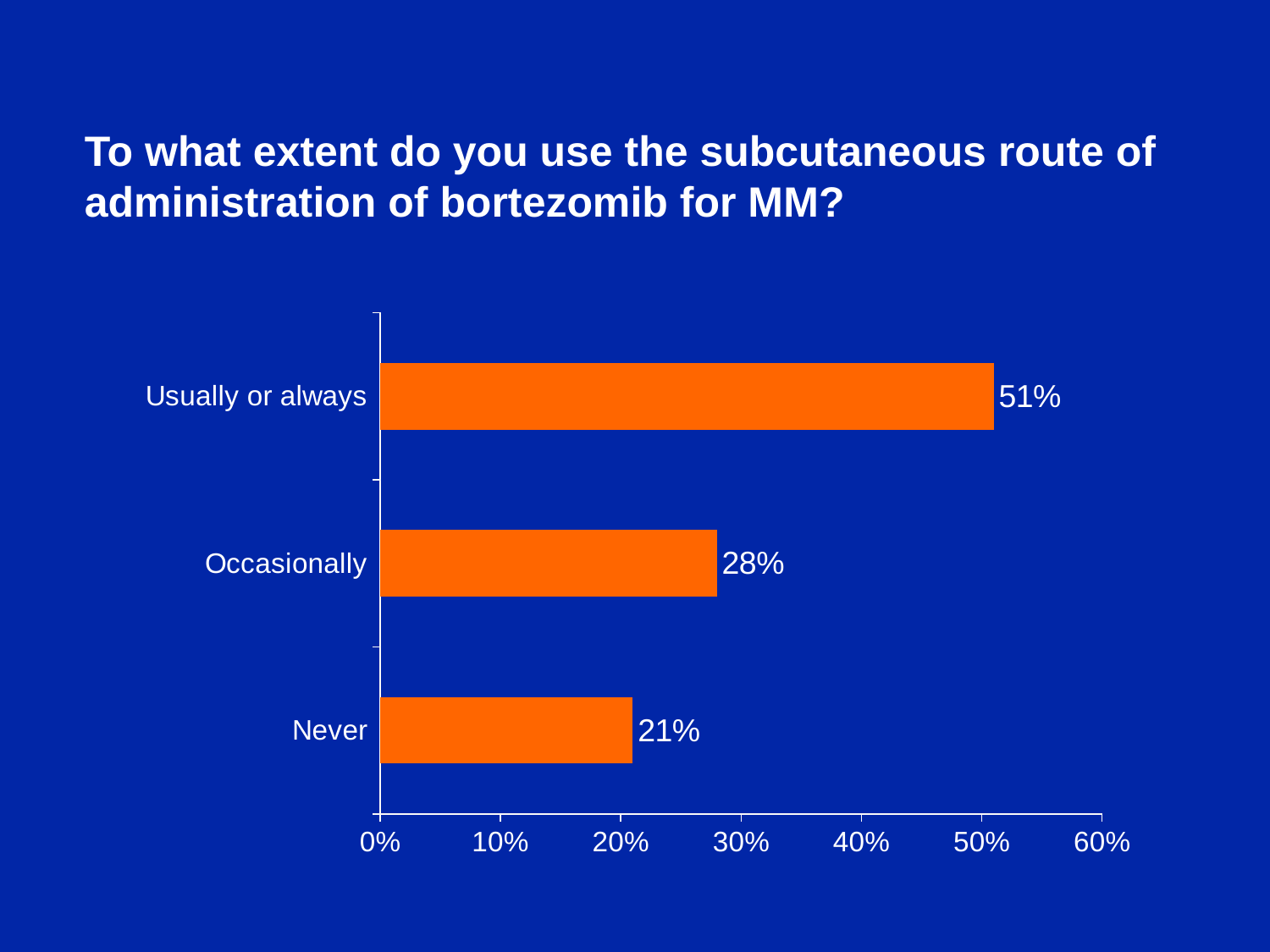

To what extent do you use the subcutaneous route of administration of bortezomib for MM?

### Chart

| Category | Series 1 |
|---|---|
| Never | 0.21 |
| Occasionally | 0.28 |
| Usually or always | 0.51 |